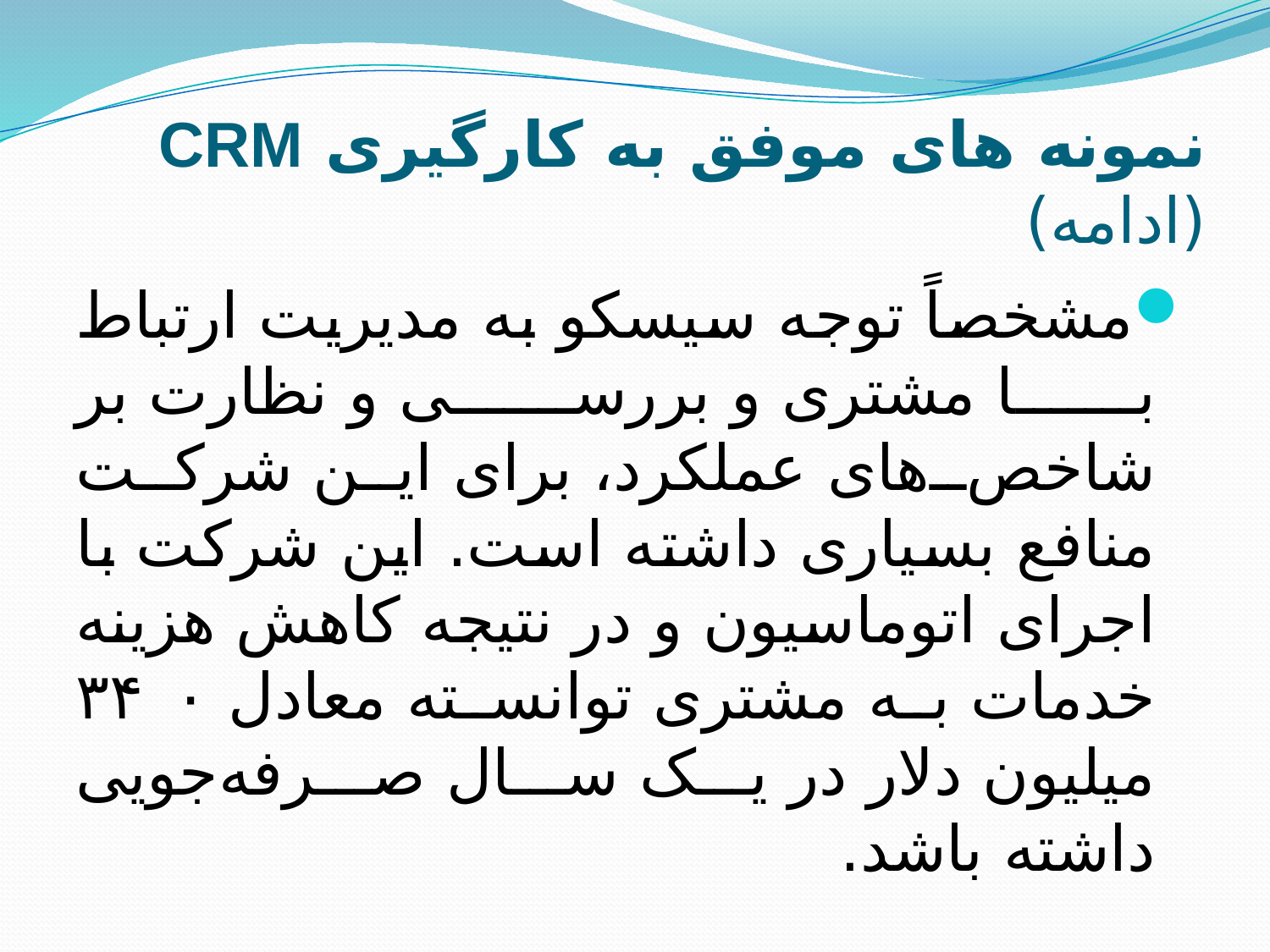

# نمونه های موفق به کارگیری CRM (ادامه)
مشخصاً توجه سیسکو به مدیریت ارتباط با مشتری و بررسی و نظارت بر شاخص‌های عملکرد، برای این شرکت منافع بسیاری داشته است. این شرکت با اجرای اتوماسیون و در نتیجه کاهش هزینه خدمات به مشتری توانسته معادل ۳۴۰ میلیون دلار در یک سال صرفه‌جویی داشته باشد.